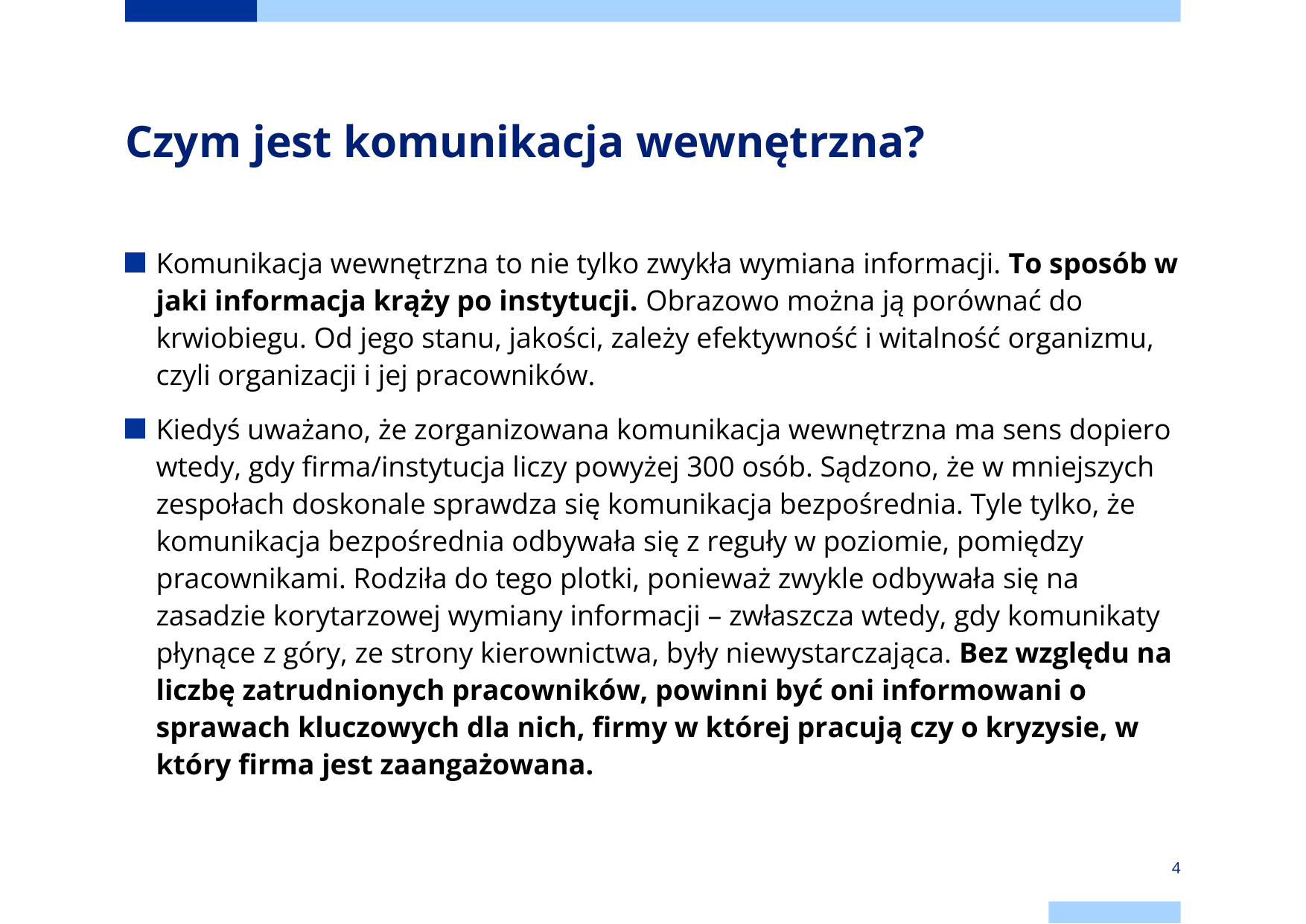

# Czym jest komunikacja wewnętrzna?
Komunikacja wewnętrzna to nie tylko zwykła wymiana informacji. To sposób w jaki informacja krąży po instytucji. Obrazowo można ją porównać do krwiobiegu. Od jego stanu, jakości, zależy efektywność i witalność organizmu, czyli organizacji i jej pracowników.
Kiedyś uważano, że zorganizowana komunikacja wewnętrzna ma sens dopiero wtedy, gdy firma/instytucja liczy powyżej 300 osób. Sądzono, że w mniejszych zespołach doskonale sprawdza się komunikacja bezpośrednia. Tyle tylko, że komunikacja bezpośrednia odbywała się z reguły w poziomie, pomiędzy pracownikami. Rodziła do tego plotki, ponieważ zwykle odbywała się na zasadzie korytarzowej wymiany informacji – zwłaszcza wtedy, gdy komunikaty płynące z góry, ze strony kierownictwa, były niewystarczająca. Bez względu na liczbę zatrudnionych pracowników, powinni być oni informowani o sprawach kluczowych dla nich, firmy w której pracują czy o kryzysie, w który firma jest zaangażowana.

4